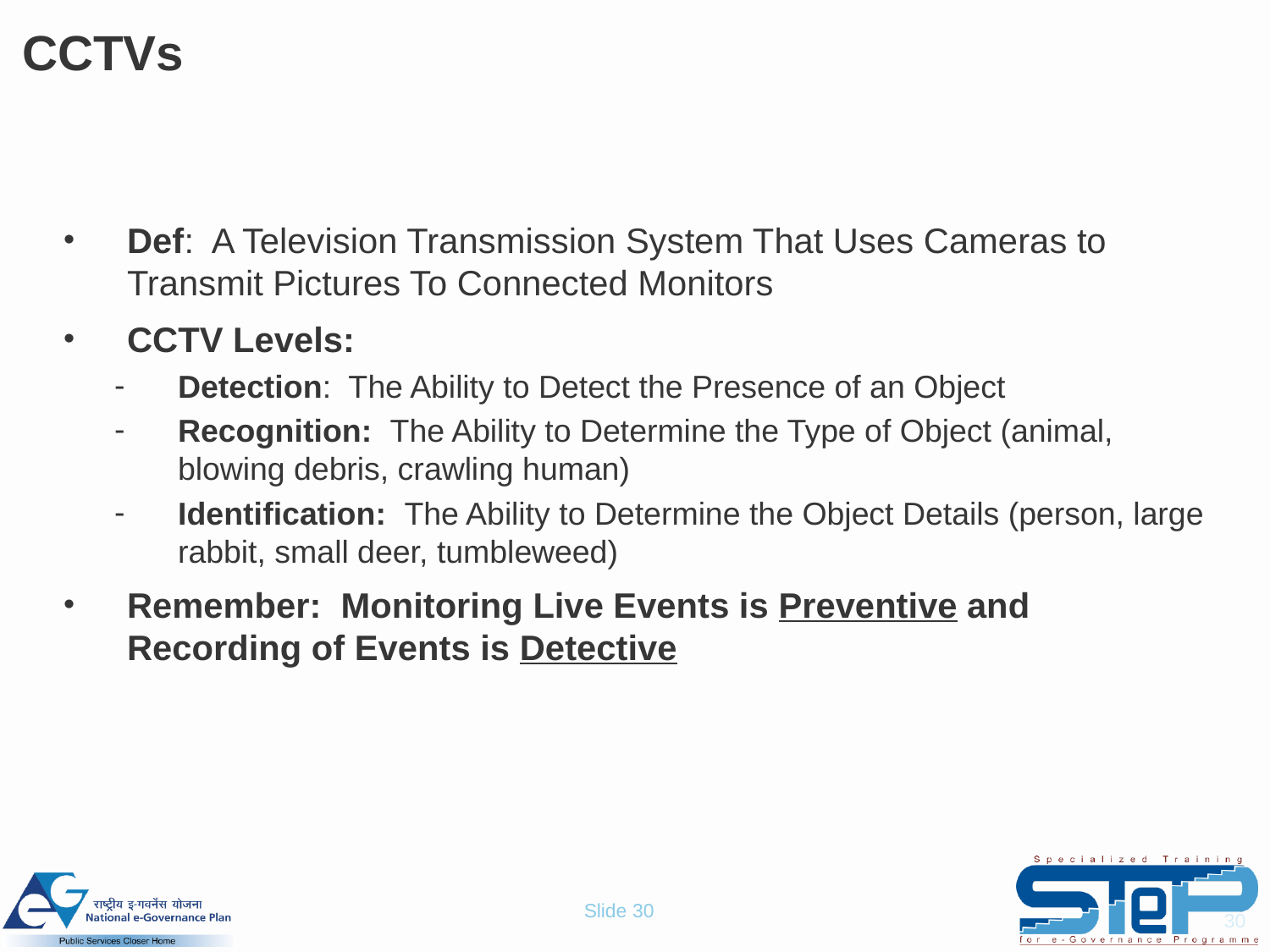

# CCTVs
Def:  A Television Transmission System That Uses Cameras to Transmit Pictures To Connected Monitors
CCTV Levels:
Detection:  The Ability to Detect the Presence of an Object
Recognition:  The Ability to Determine the Type of Object (animal, blowing debris, crawling human)
Identification:  The Ability to Determine the Object Details (person, large rabbit, small deer, tumbleweed)
Remember:  Monitoring Live Events is Preventive and Recording of Events is Detective
30